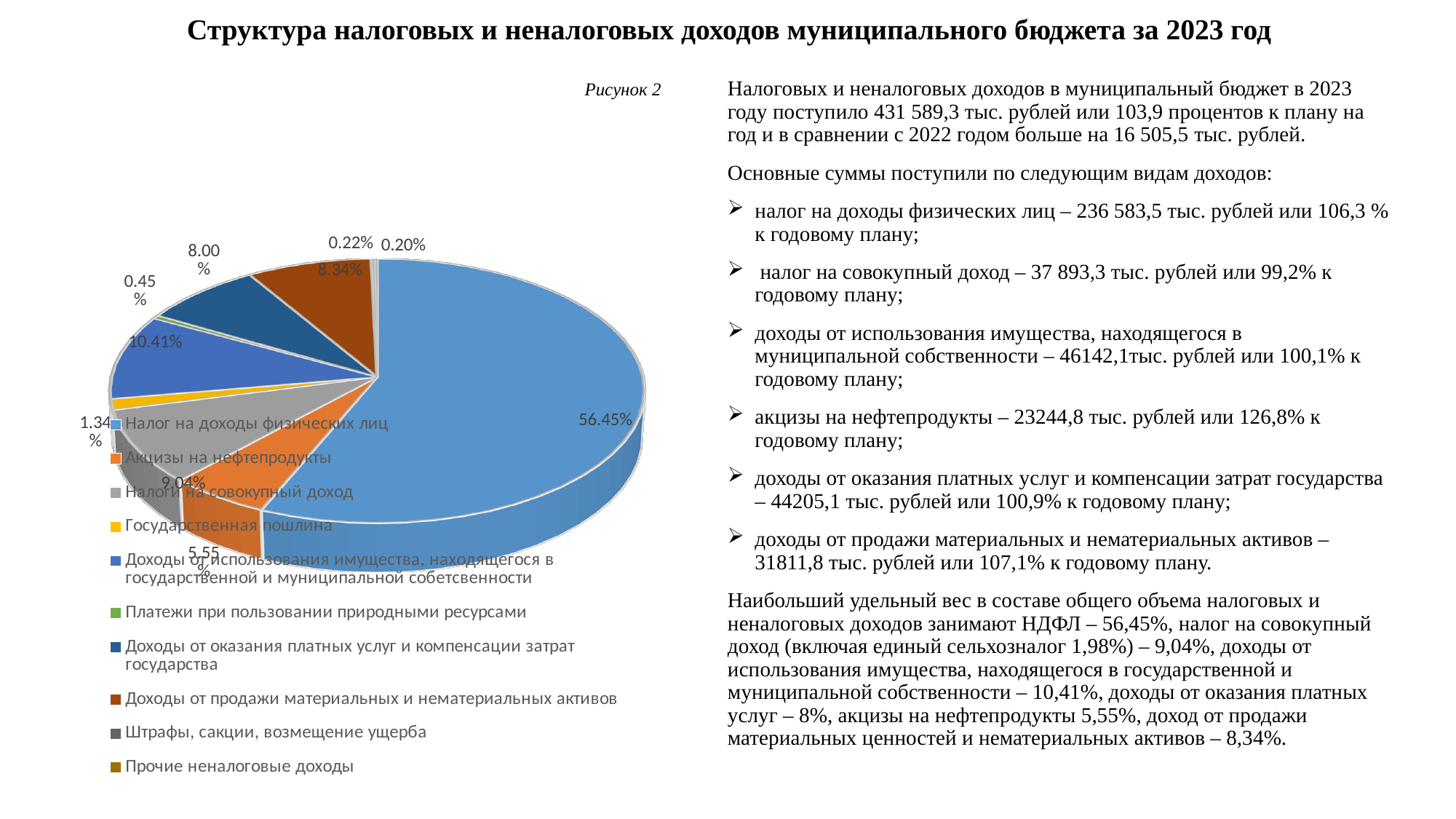

# Структура налоговых и неналоговых доходов муниципального бюджета за 2023 год
Рисунок 2

[unsupported chart]

Налоговых и неналоговых доходов в муниципальный бюджет в 2023 году поступило 431 589,3 тыс. рублей или 103,9 процентов к плану на год и в сравнении с 2022 годом больше на 16 505,5 тыс. рублей.
Основные суммы поступили по следующим видам доходов:
налог на доходы физических лиц – 236 583,5 тыс. рублей или 106,3 % к годовому плану;
 налог на совокупный доход – 37 893,3 тыс. рублей или 99,2% к годовому плану;
доходы от использования имущества, находящегося в муниципальной собственности – 46142,1тыс. рублей или 100,1% к годовому плану;
акцизы на нефтепродукты – 23244,8 тыс. рублей или 126,8% к  годовому плану;
доходы от оказания платных услуг и компенсации затрат государства – 44205,1 тыс. рублей или 100,9% к годовому плану;
доходы от продажи материальных и нематериальных активов – 31811,8 тыс. рублей или 107,1% к годовому плану.
Наибольший удельный вес в составе общего объема налоговых и неналоговых доходов занимают НДФЛ – 56,45%, налог на совокупный доход (включая единый сельхозналог 1,98%) – 9,04%, доходы от использования имущества, находящегося в государственной и муниципальной собственности – 10,41%, доходы от оказания платных услуг – 8%, акцизы на нефтепродукты 5,55%, доход от продажи материальных ценностей и нематериальных активов – 8,34%.